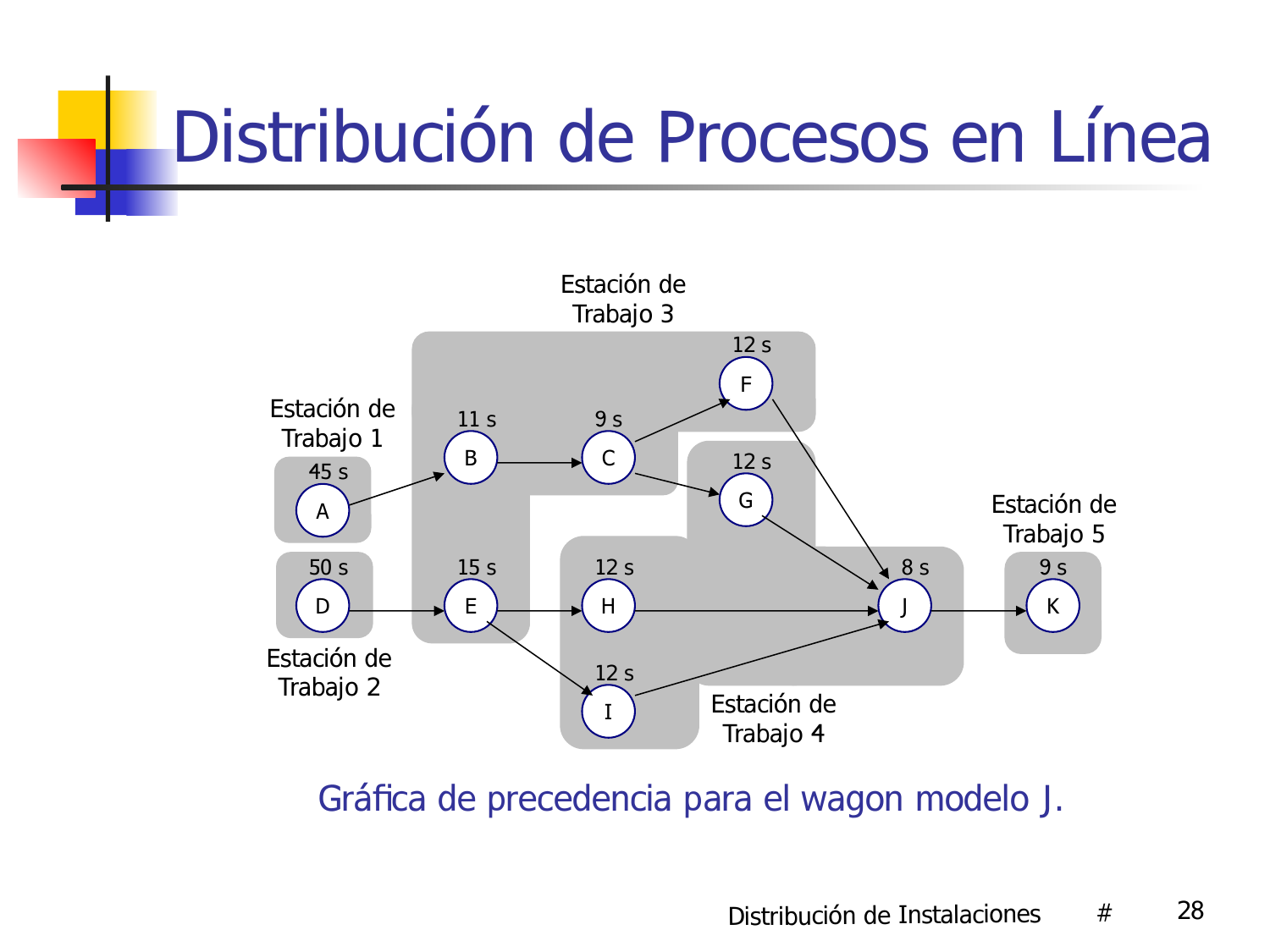

# Distribución de Procesos en Línea
Estación de
Trabajo 3
12 s

F
Estación de
Trabajo 1

11 s
9 s

B
C

12 s
45 s

G
Estación de
Trabajo 5
A

50 s
15 s
12 s

8 s
9 s

D
E
H
J
K

Estación de
Trabajo 2
12 s
Estación de
Trabajo 4
I
Gráfica de precedencia para el wagon modelo J.
28
Distribución de Instalaciones       #